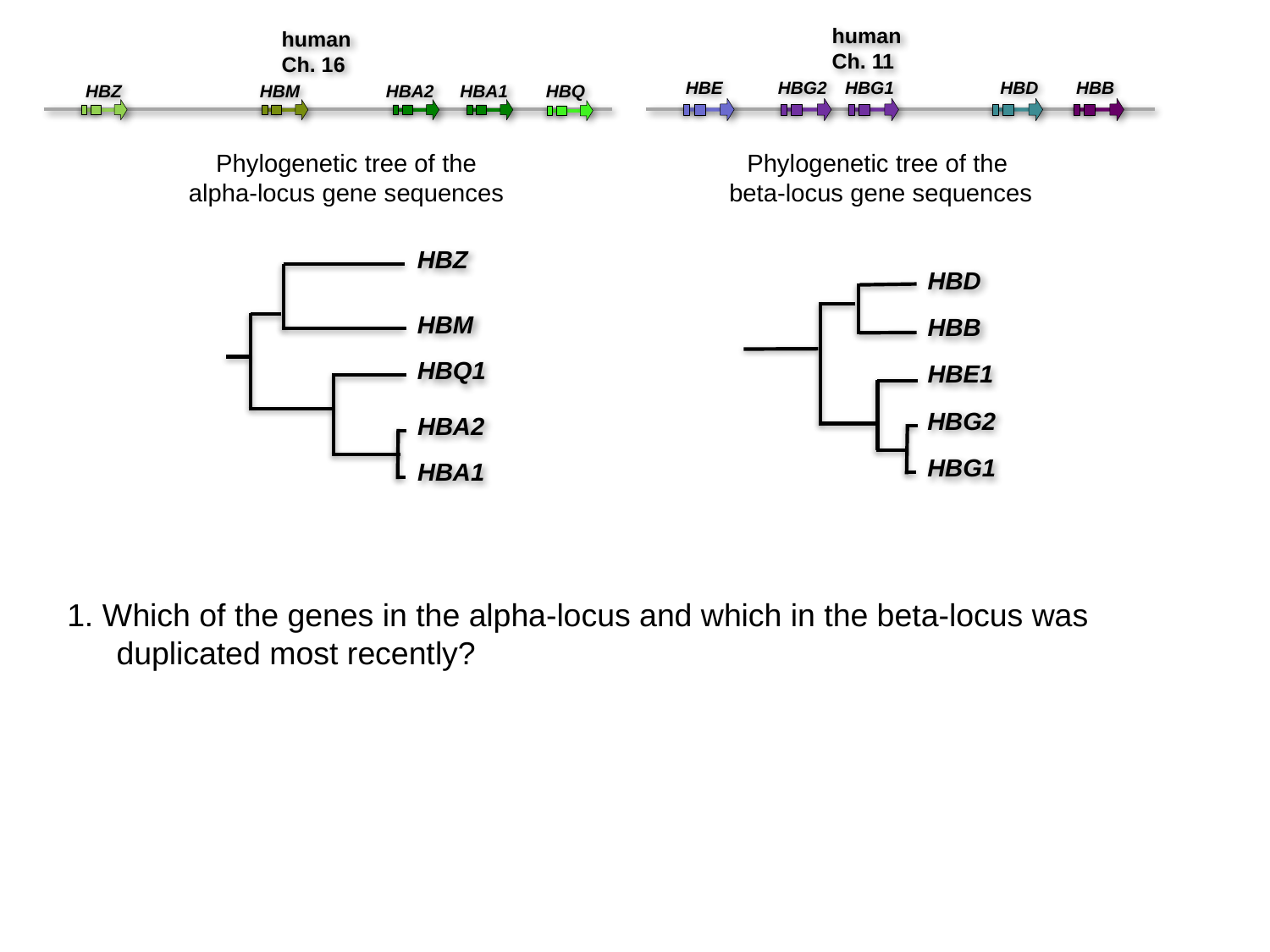

human
Ch. 11
human
Ch. 16
HBE
HBG2
HBG1
HBB
HBD
HBZ
HBM
HBA2
HBA1
HBQ

Phylogenetic tree of the alpha-locus gene sequences
Phylogenetic tree of the  beta-locus gene sequences
HBZ
HBD
HBM
HBB
HBQ1
HBE1
HBG2
HBA2
HBG1
HBA1
1. Which of the genes in the alpha-locus and which in the beta-locus was duplicated most recently?